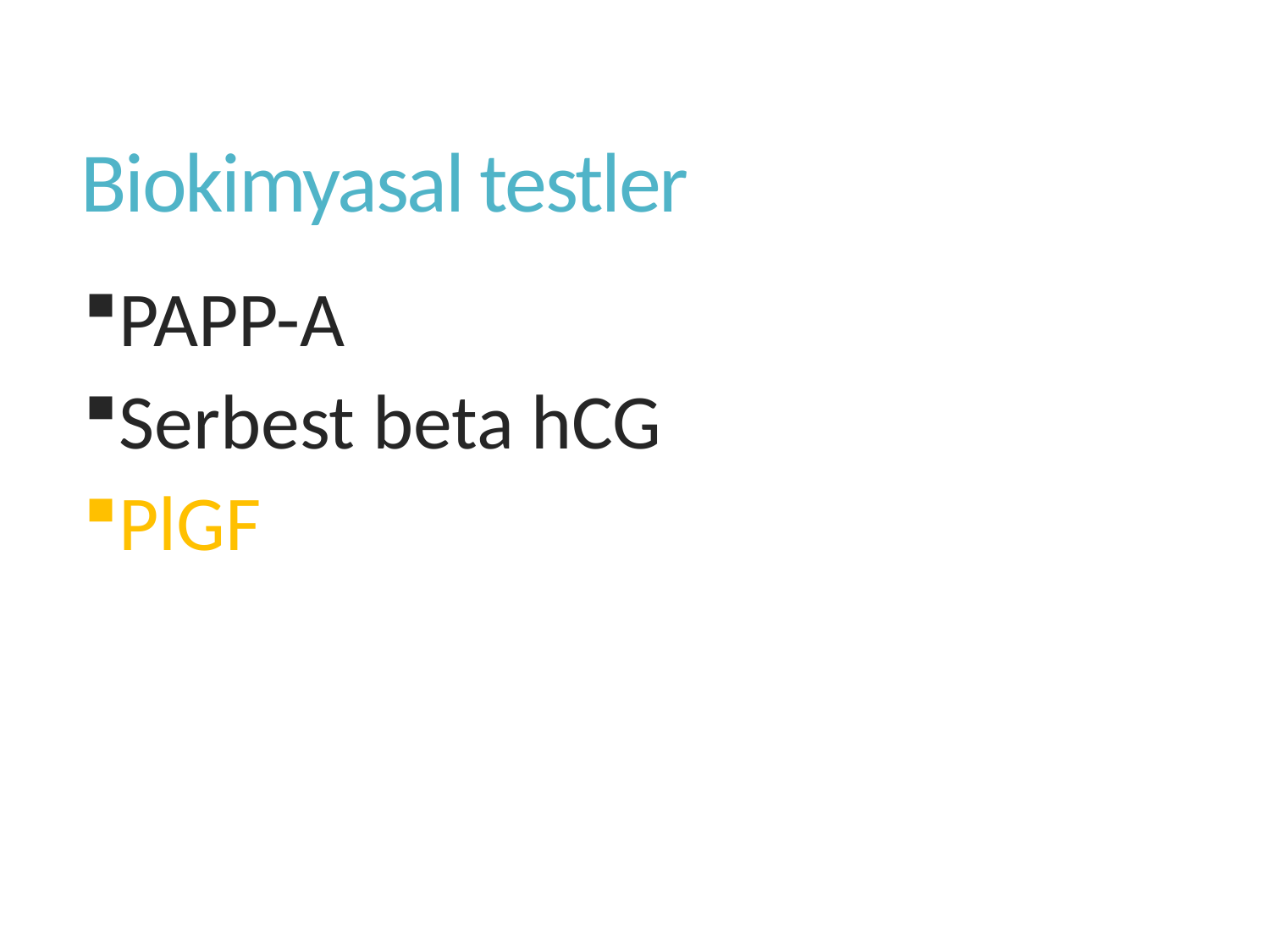

# Biokimyasal testler
PAPP-A
Serbest beta hCG
PlGF